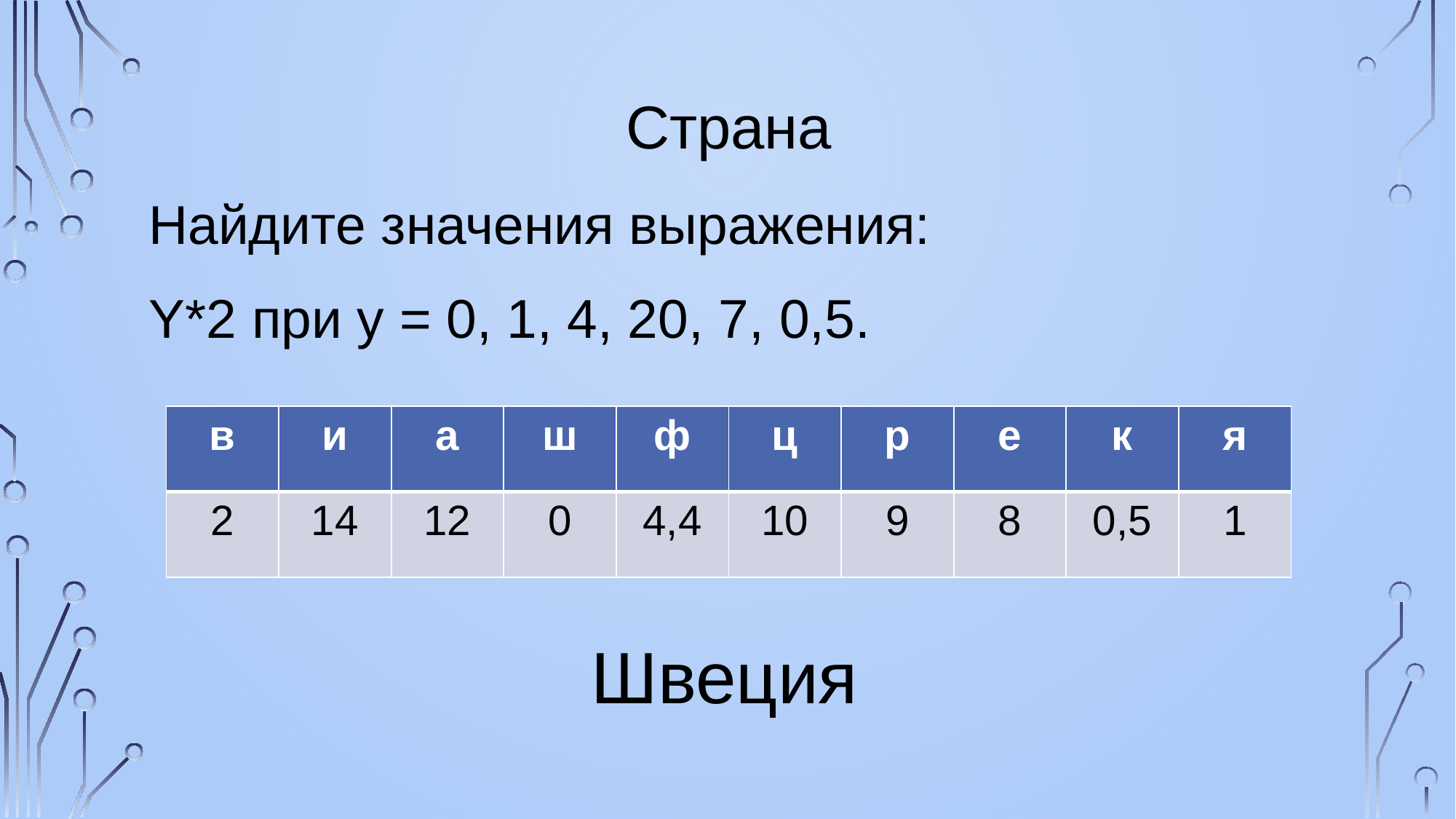

Страна
Найдите значения выражения:
Y*2 при y = 0, 1, 4, 20, 7, 0,5.

| в | и | а | ш | ф | ц | р | е | к | я |
| --- | --- | --- | --- | --- | --- | --- | --- | --- | --- |
| 2 | 14 | 12 | 0 | 4,4 | 10 | 9 | 8 | 0,5 | 1 |
Швеция